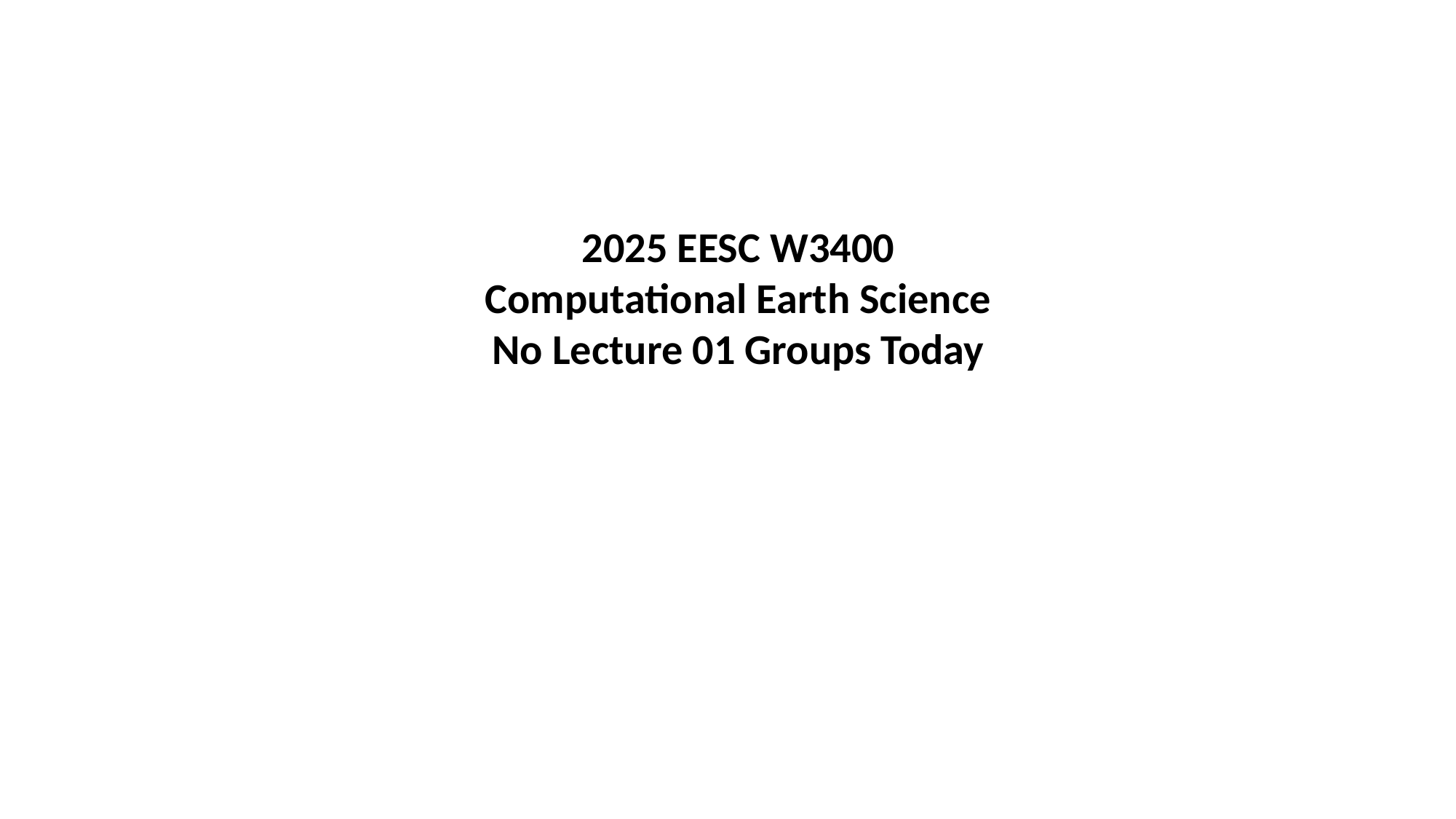

2025 EESC W3400
Computational Earth Science
No Lecture 01 Groups Today